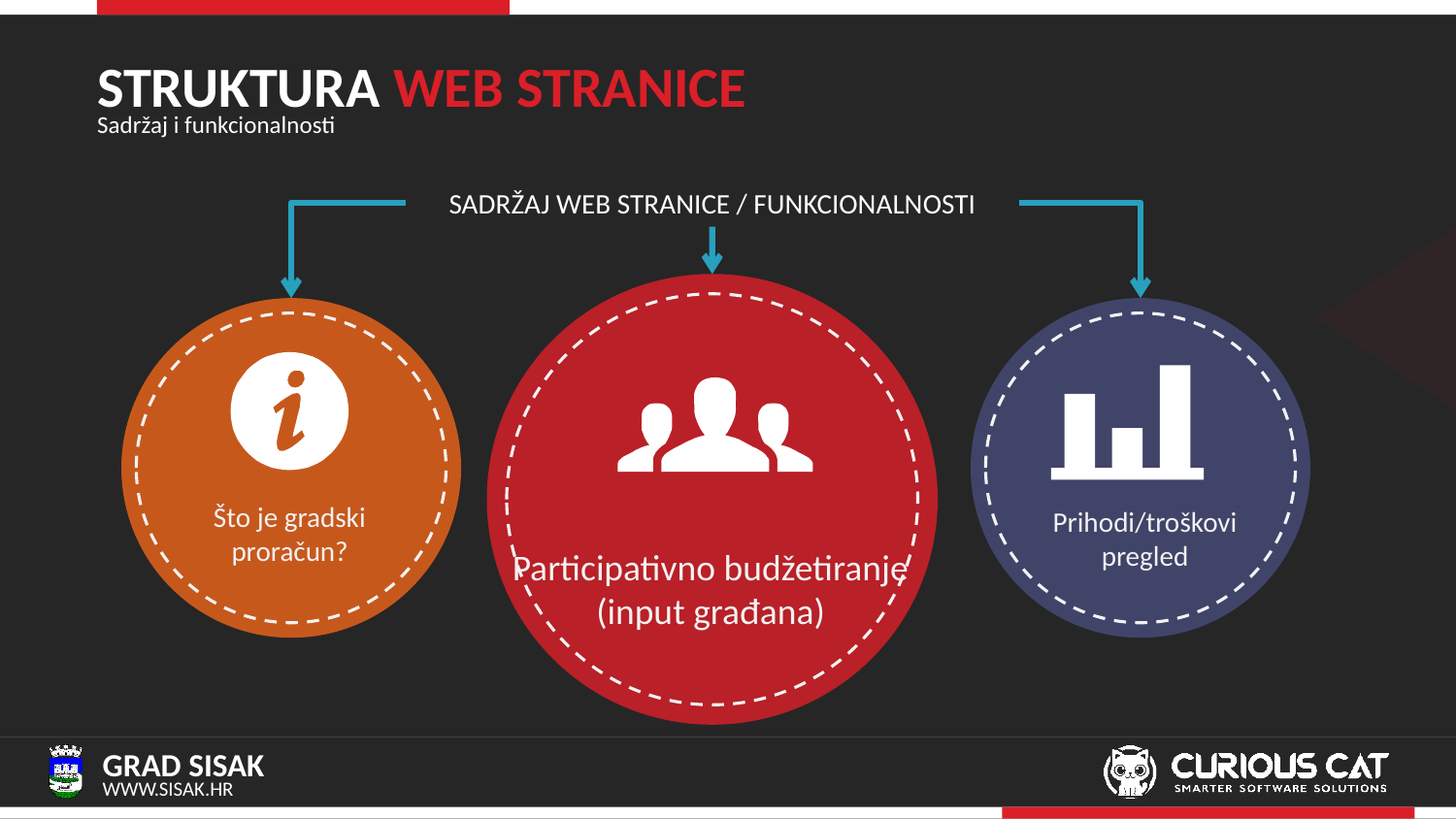

# STRUKTURA WEB STRANICE
Sadržaj i funkcionalnosti
SADRŽAJ WEB STRANICE / FUNKCIONALNOSTI

Participativno budžetiranje
(input građana)

Što je gradski proračun?

Prihodi/troškovi
pregled